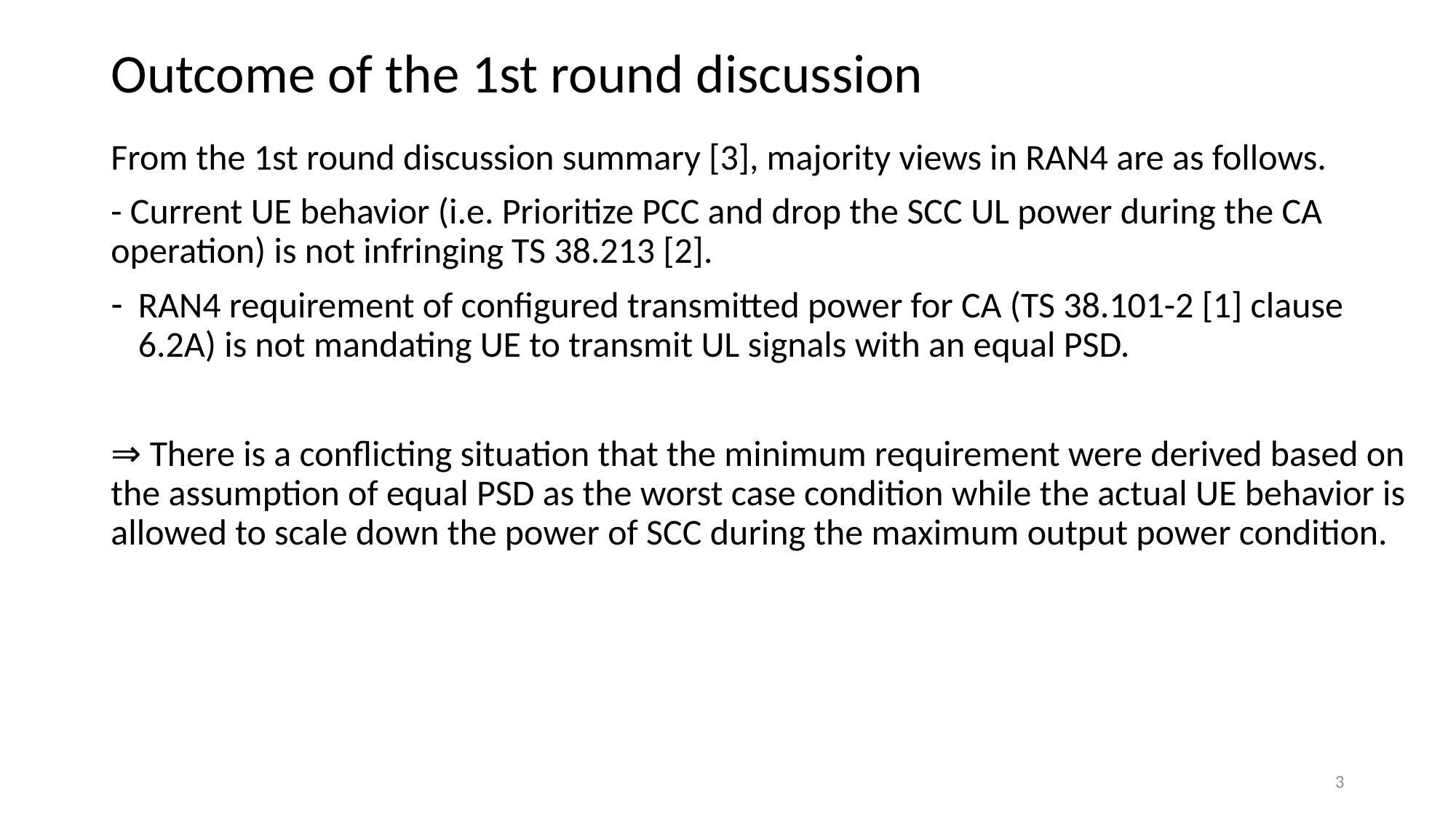

# Outcome of the 1st round discussion
From the 1st round discussion summary [3], majority views in RAN4 are as follows.
- Current UE behavior (i.e. Prioritize PCC and drop the SCC UL power during the CA operation) is not infringing TS 38.213 [2].
RAN4 requirement of configured transmitted power for CA (TS 38.101-2 [1] clause 6.2A) is not mandating UE to transmit UL signals with an equal PSD.

⇒ There is a conflicting situation that the minimum requirement were derived based on the assumption of equal PSD as the worst case condition while the actual UE behavior is allowed to scale down the power of SCC during the maximum output power condition.
3